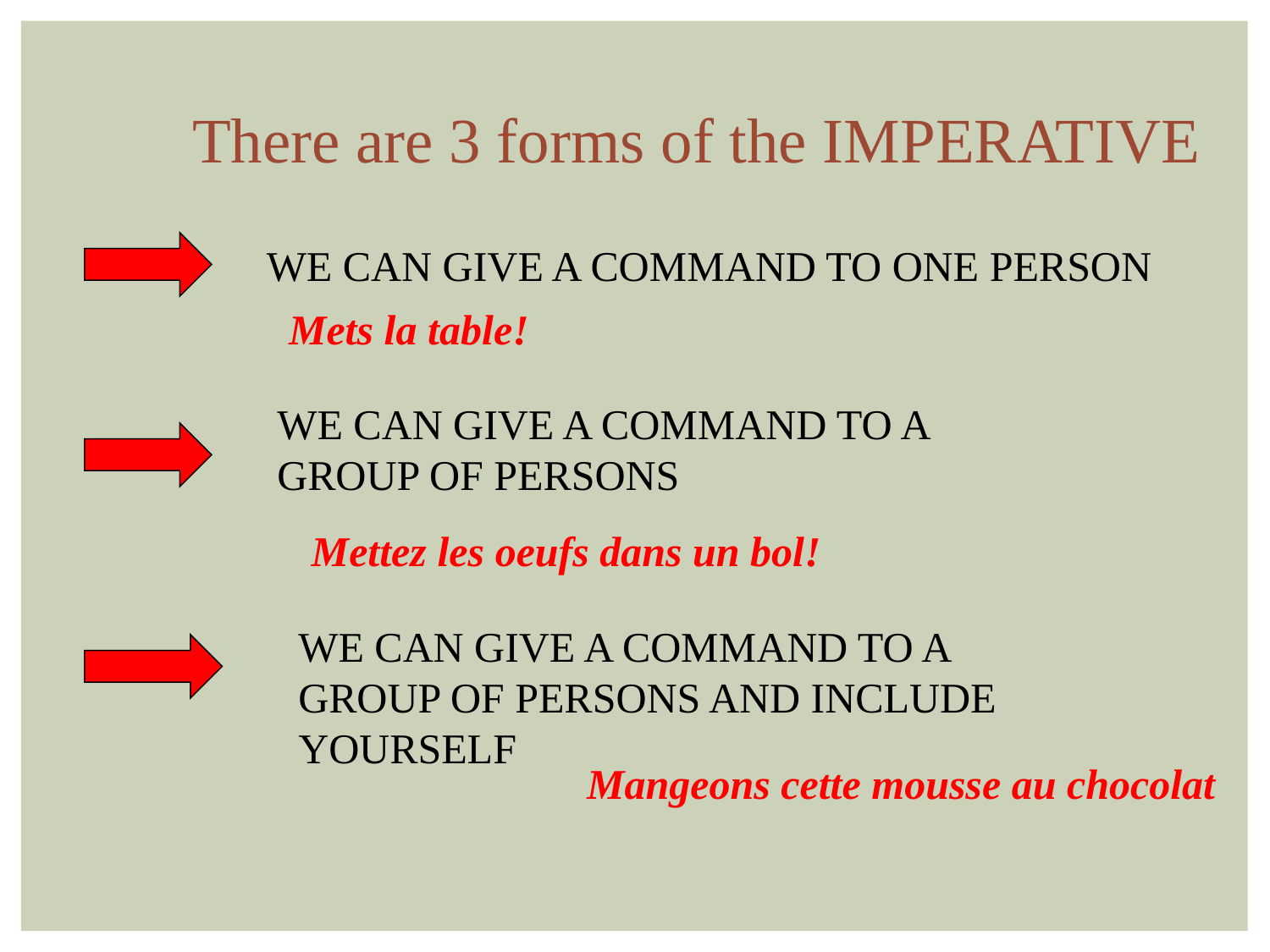

There are 3 forms of the IMPERATIVE

WE CAN GIVE A COMMAND TO ONE PERSON
Mets la table!
WE CAN GIVE A COMMAND TO A GROUP OF PERSONS

Mettez les oeufs dans un bol!
WE CAN GIVE A COMMAND TO A GROUP OF PERSONS AND INCLUDE YOURSELF

Mangeons cette mousse au chocolat